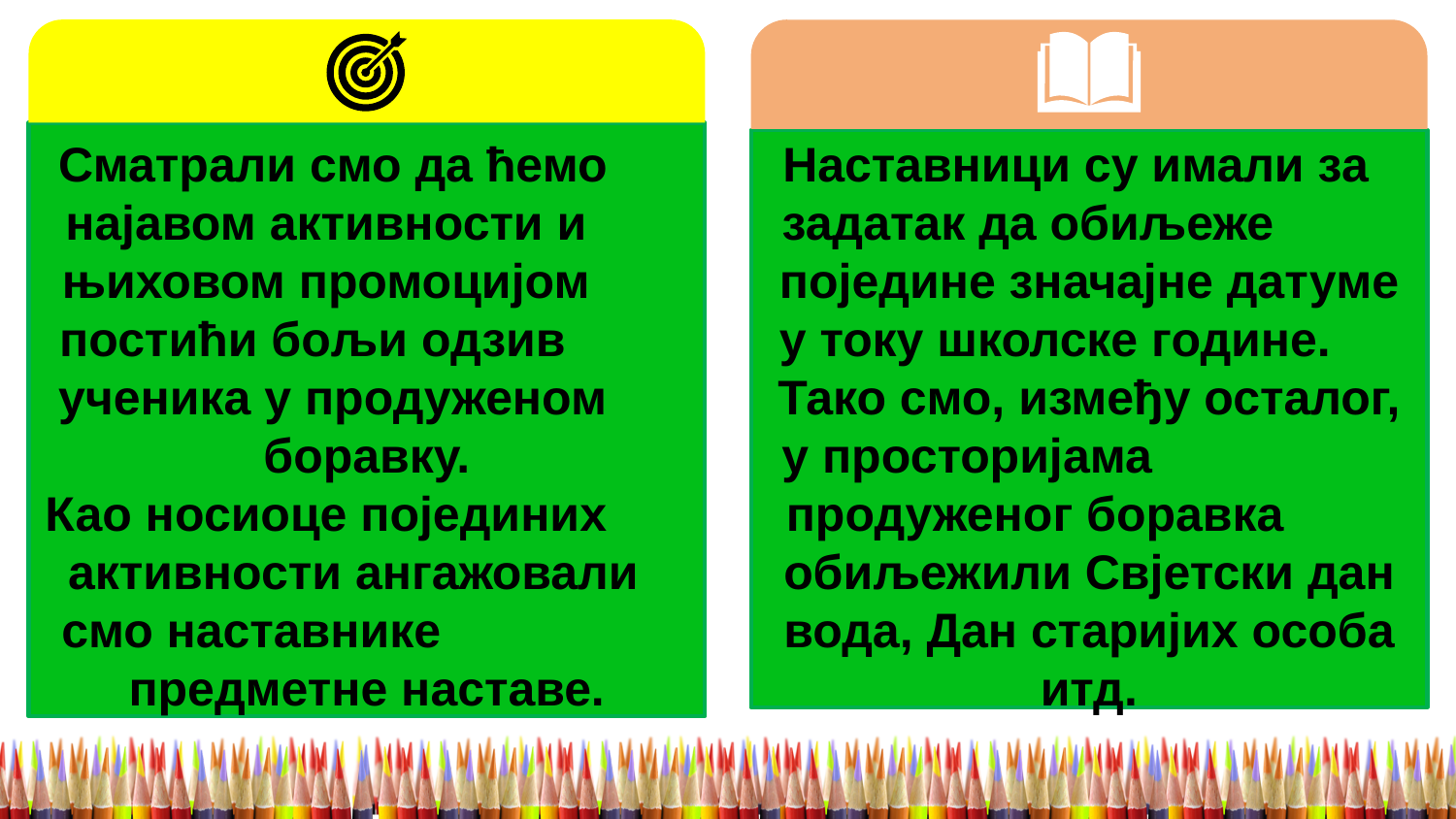

Сматрали смо да ћемо      најавом активности и       њиховом промоцијом       постићи бољи одзив         ученика у продуженом      боравку.
Као носиоце појединих        активности ангажовали    смо наставнике                  предметне наставе.
Наставници су имали за   задатак да обиљеже          поједине значајне датуме у току школске године.      Тако смо, између осталог, у просторијама                   продуженог боравка         обиљежили Свјетски дан вода, Дан старијих особа итд.

04